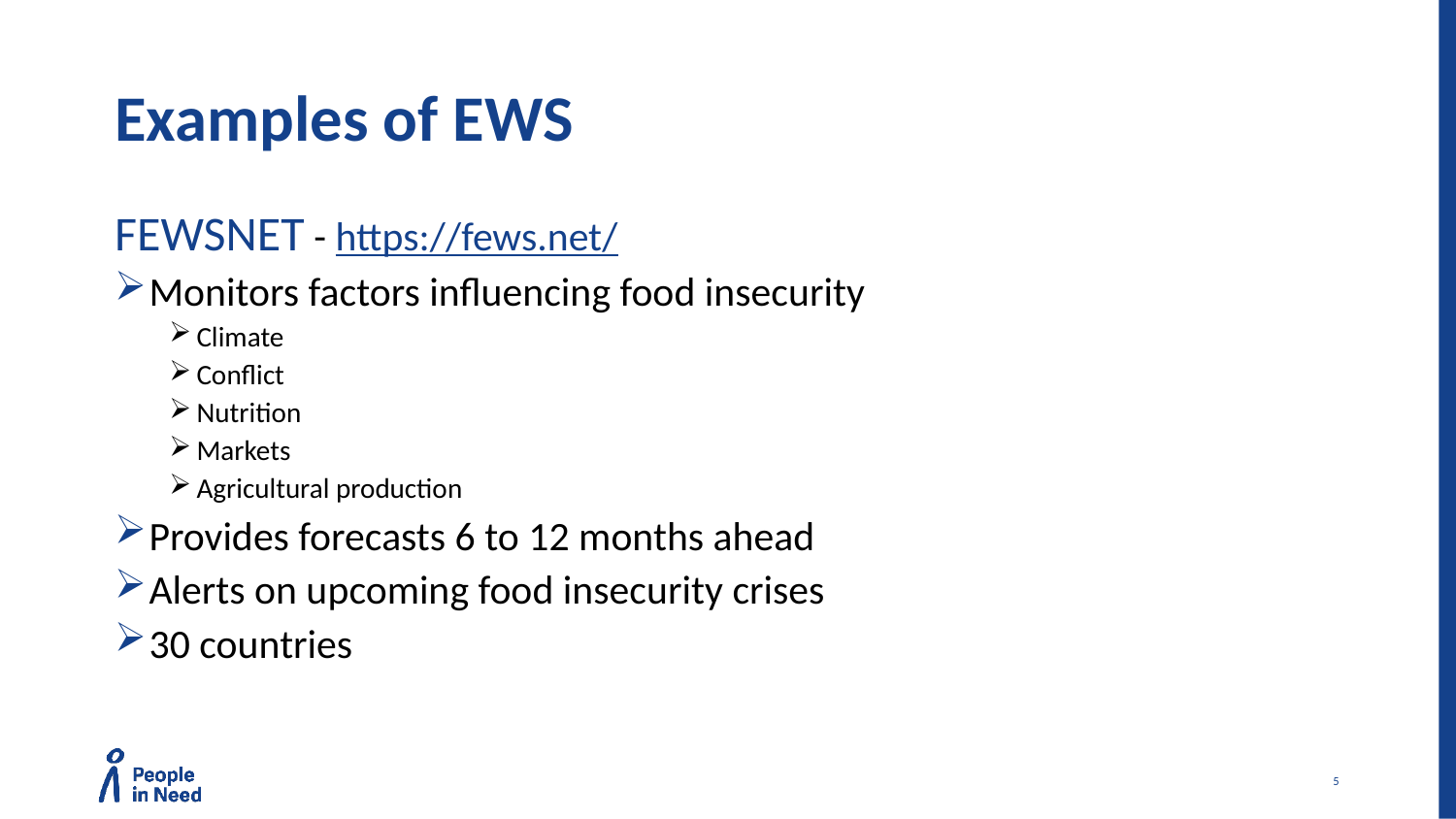

# Examples of EWS

FEWSNET - https://fews.net/
Monitors factors influencing food insecurity
Climate
Conflict
Nutrition
Markets
Agricultural production
Provides forecasts 6 to 12 months ahead
Alerts on upcoming food insecurity crises
30 countries